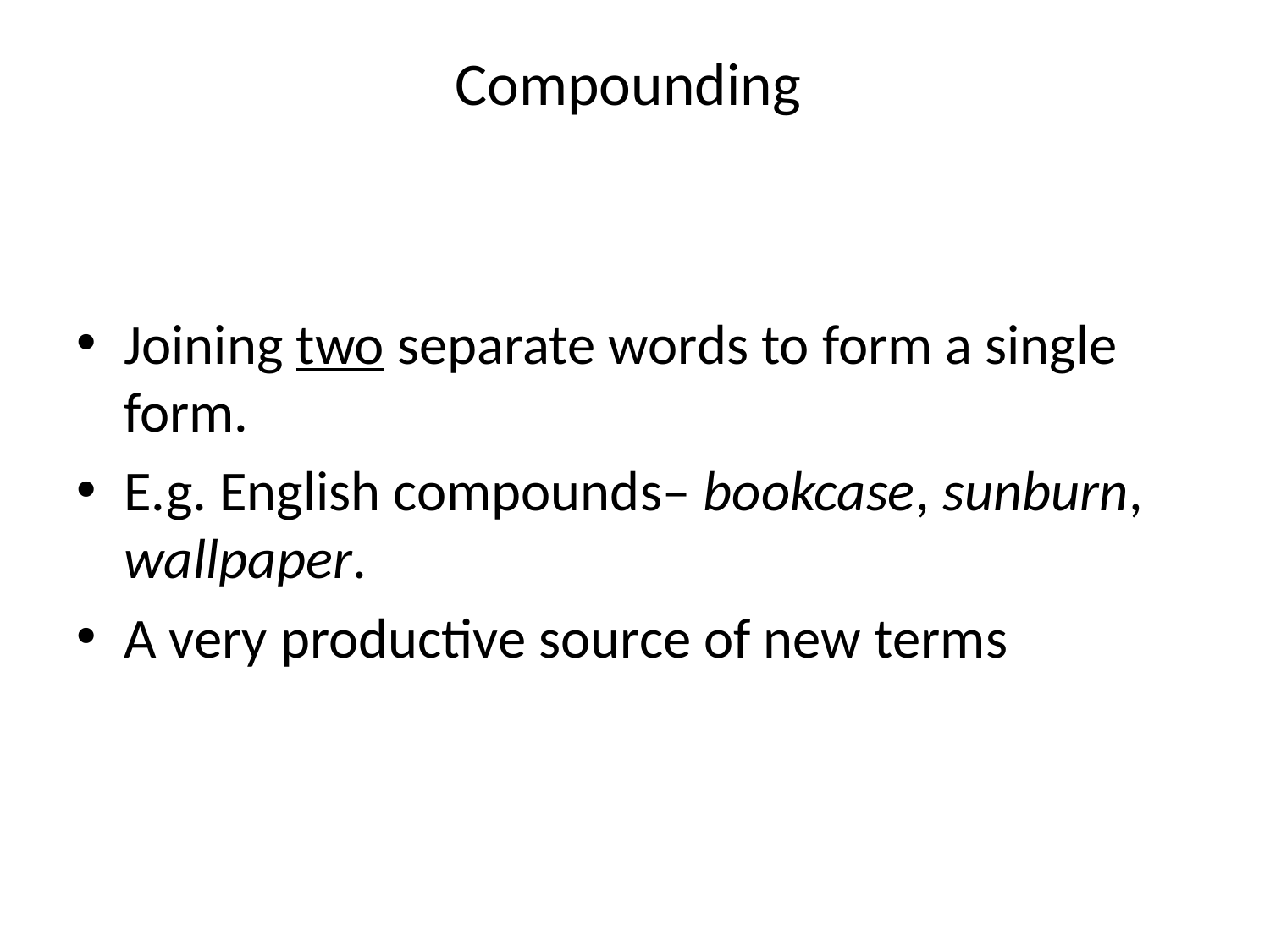

# Compounding

Joining two separate words to form a single form.
E.g. English compounds– bookcase, sunburn, wallpaper.
A very productive source of new terms